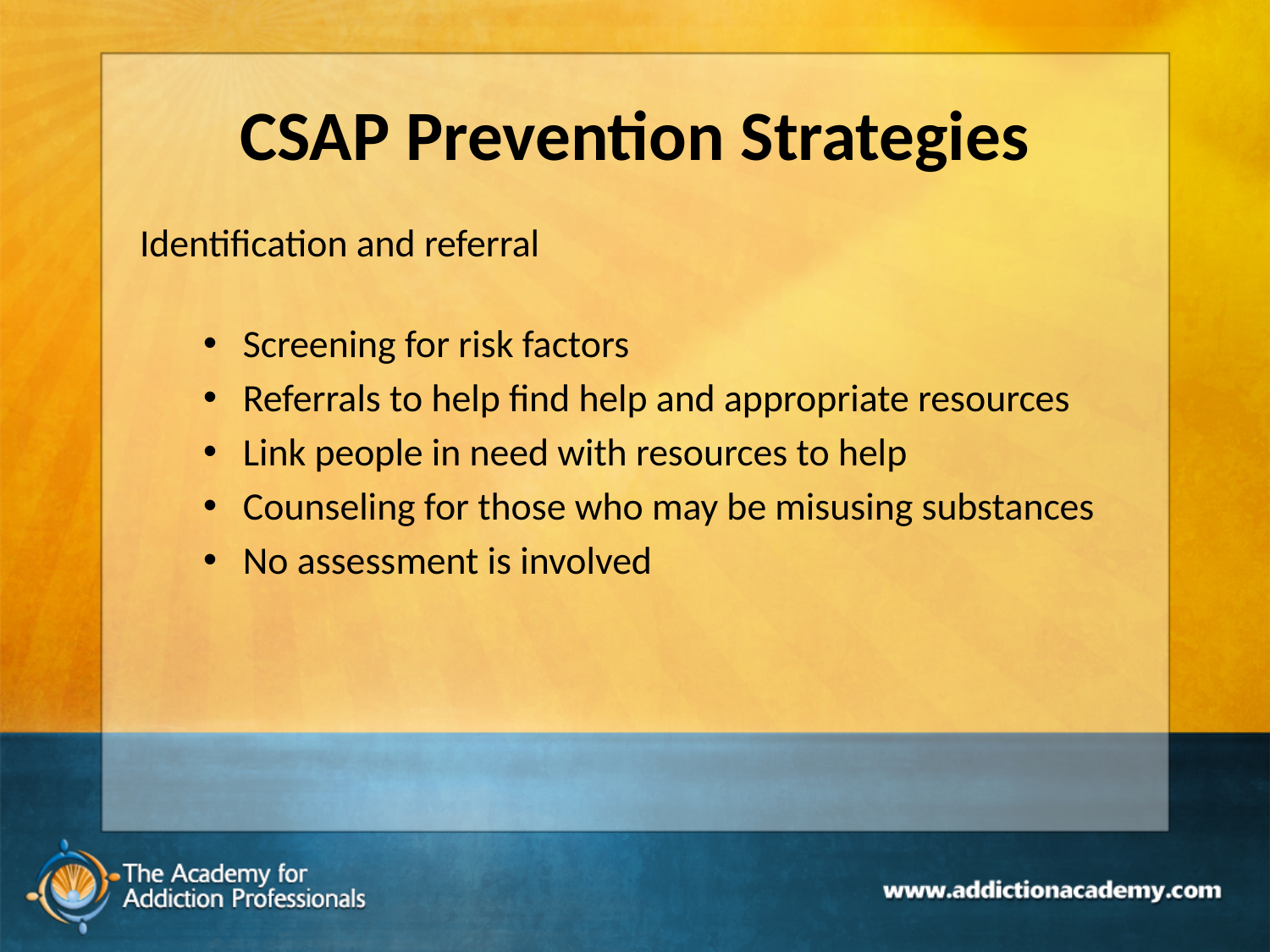

# CSAP Prevention Strategies
Identification and referral
Screening for risk factors
Referrals to help find help and appropriate resources
Link people in need with resources to help
Counseling for those who may be misusing substances
No assessment is involved